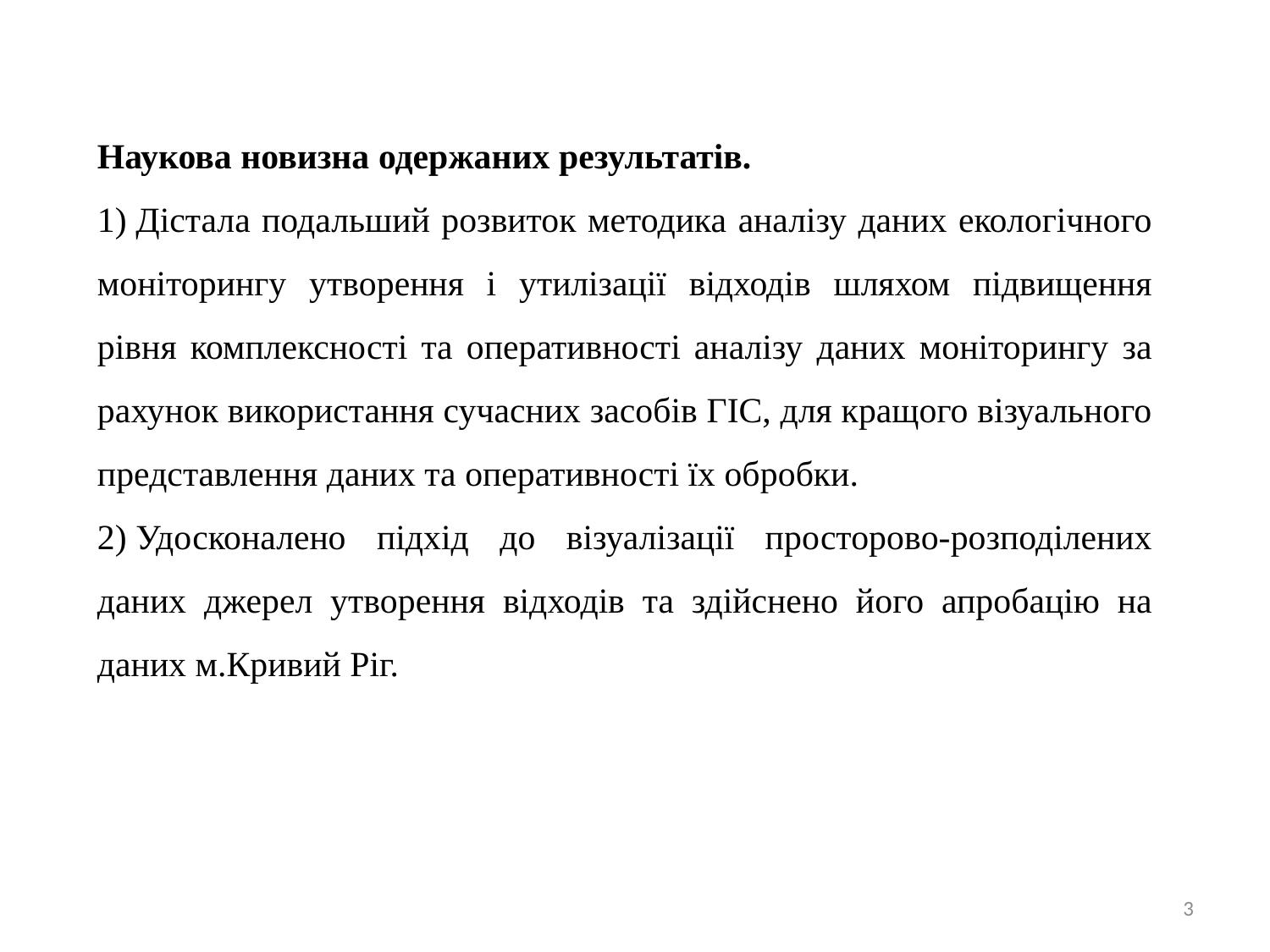

Наукова новизна одержаних результатів.
1) Дістала подальший розвиток методика аналізу даних екологічного моніторингу утворення i утилізації відходів шляхом підвищення рівня комплексності та оперативності аналізу даних моніторингу за рахунок використання сучасних засобів ГІС, для кращого візуального представлення даних та оперативності їх обробки.
2) Удосконалено підхід до візуалізації просторово-розподілених даних джерел утворення відходів та здійснено його апробацію на даних м.Кривий Ріг.
3